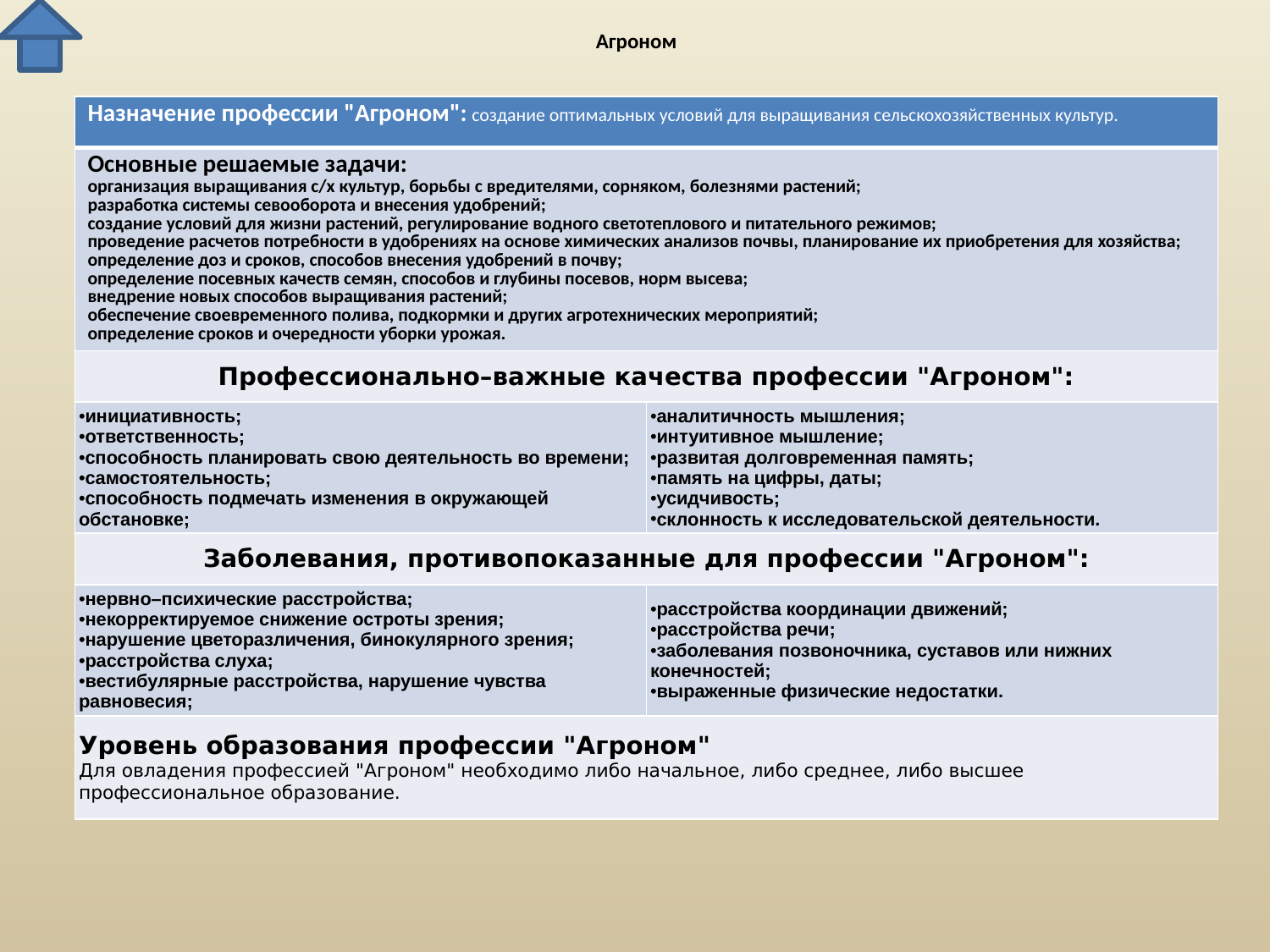

# Агроном
| Назначение профессии "Агроном": создание оптимальных условий для выращивания сельскохозяйственных культур. |  |
| --- | --- |
| Основные решаемые задачи: организация выращивания с/х культур, борьбы с вредителями, сорняком, болезнями растений; разработка системы севооборота и внесения удобрений; создание условий для жизни растений, регулирование водного светотеплового и питательного режимов; проведение расчетов потребности в удобрениях на основе химических анализов почвы, планирование их приобретения для хозяйства; определение доз и сроков, способов внесения удобрений в почву; определение посевных качеств семян, способов и глубины посевов, норм высева; внедрение новых способов выращивания растений; обеспечение своевременного полива, подкормки и других агротехнических мероприятий; определение сроков и очередности уборки урожая. |  |
| Профессионально–важные качества профессии "Агроном": |  |
| инициативность; ответственность; способность планировать свою деятельность во времени; самостоятельность; способность подмечать изменения в окружающей обстановке; | аналитичность мышления; интуитивное мышление; развитая долговременная память; память на цифры, даты; усидчивость; склонность к исследовательской деятельности. |
| Заболевания, противопоказанные для профессии "Агроном": |  |
| нервно–психические расстройства; некорректируемое снижение остроты зрения; нарушение цветоразличения, бинокулярного зрения; расстройства слуха; вестибулярные расстройства, нарушение чувства равновесия; | расстройства координации движений; расстройства речи; заболевания позвоночника, суставов или нижних конечностей; выраженные физические недостатки. |
| Уровень образования профессии "Агроном" Для овладения профессией "Агроном" необходимо либо начальное, либо среднее, либо высшее профессиональное образование. |  |